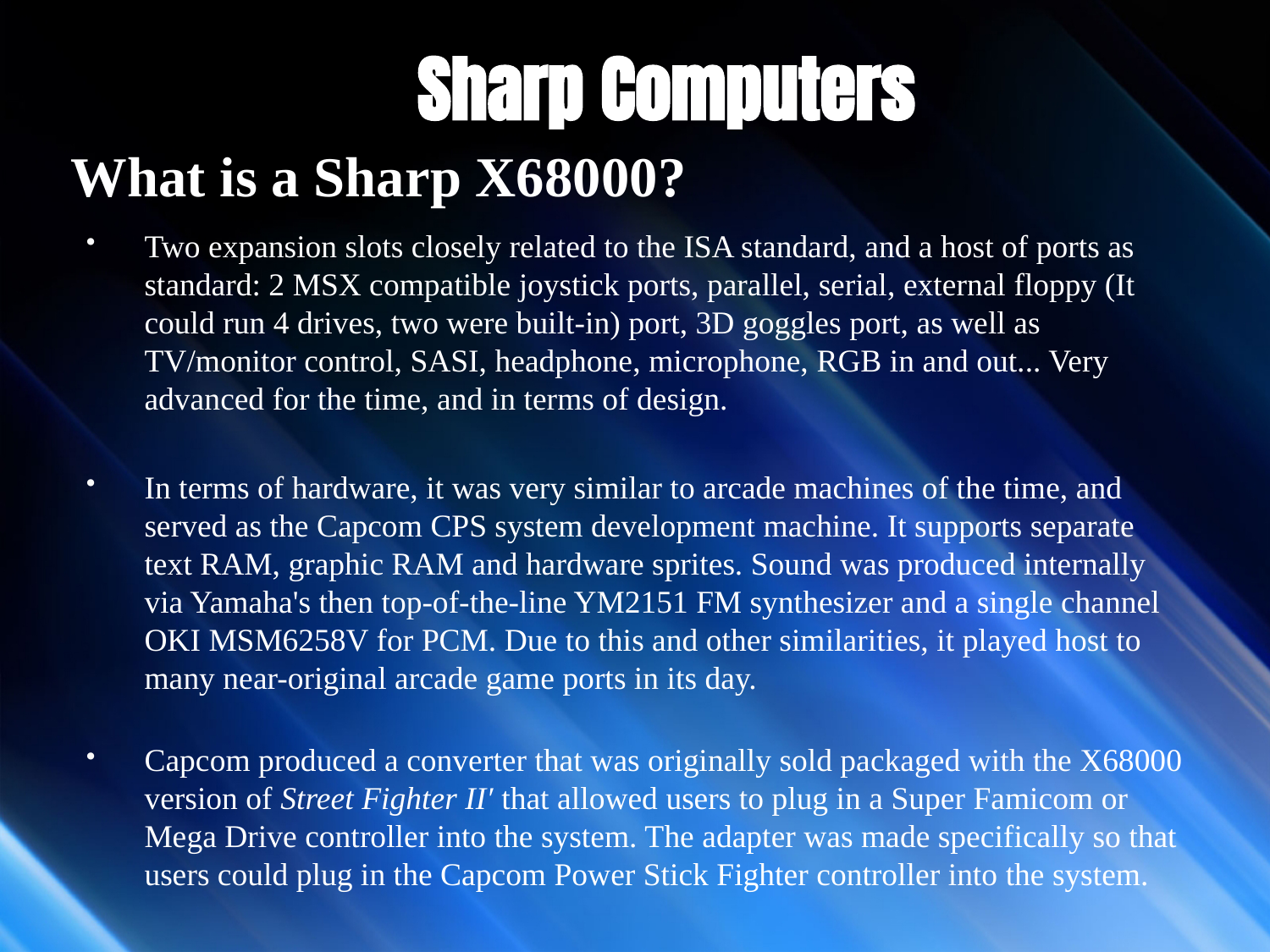

# Sharp Computers
What is a Sharp X68000?
Two expansion slots closely related to the ISA standard, and a host of ports as standard: 2 MSX compatible joystick ports, parallel, serial, external floppy (It could run 4 drives, two were built-in) port, 3D goggles port, as well as TV/monitor control, SASI, headphone, microphone, RGB in and out... Very advanced for the time, and in terms of design.

In terms of hardware, it was very similar to arcade machines of the time, and served as the Capcom CPS system development machine. It supports separate text RAM, graphic RAM and hardware sprites. Sound was produced internally via Yamaha's then top-of-the-line YM2151 FM synthesizer and a single channel OKI MSM6258V for PCM. Due to this and other similarities, it played host to many near-original arcade game ports in its day.
Capcom produced a converter that was originally sold packaged with the X68000 version of Street Fighter II′ that allowed users to plug in a Super Famicom or Mega Drive controller into the system. The adapter was made specifically so that users could plug in the Capcom Power Stick Fighter controller into the system.